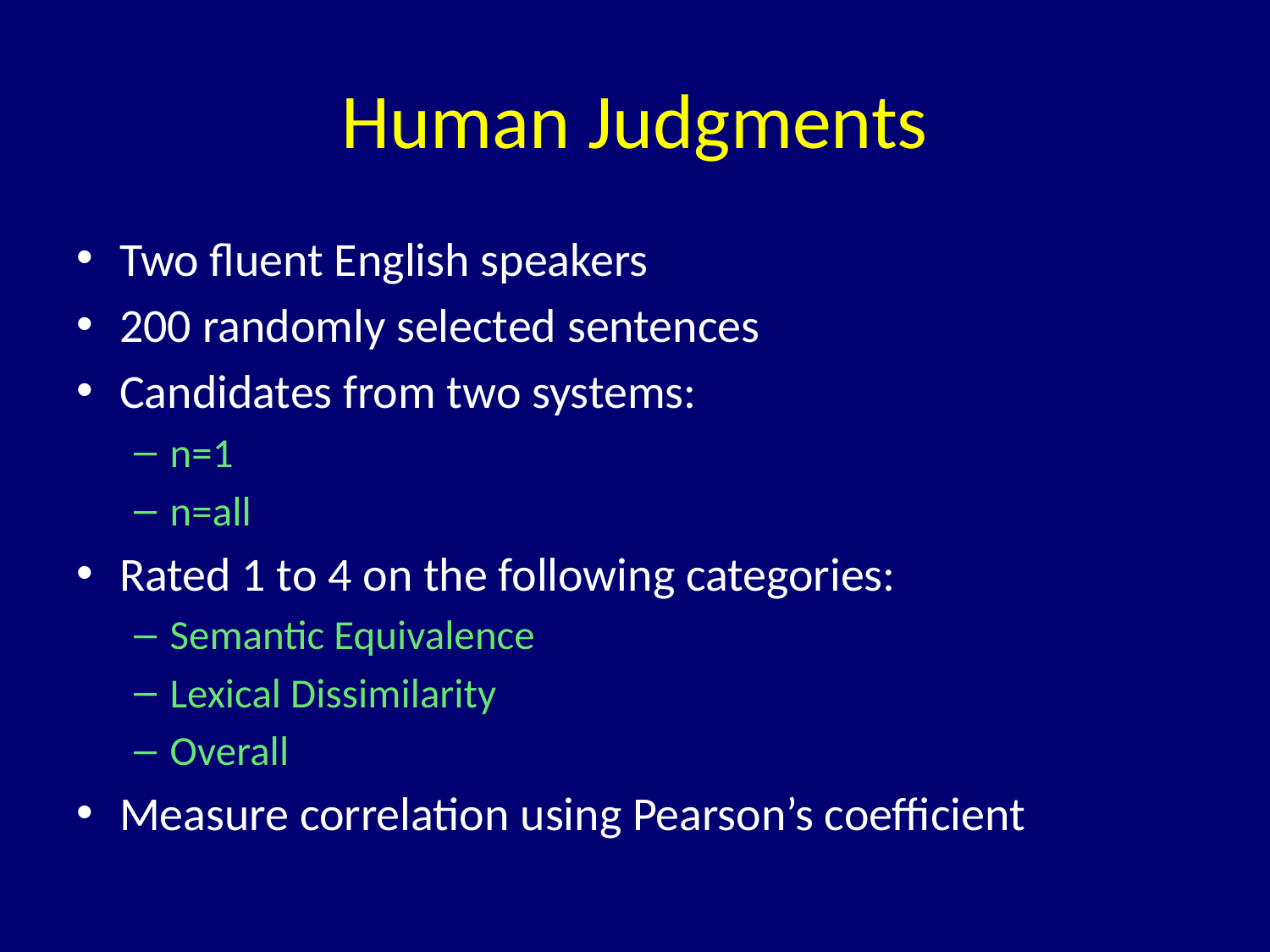

# Human Judgments
Two fluent English speakers
200 randomly selected sentences
Candidates from two systems:
n=1
n=all
Rated 1 to 4 on the following categories:
Semantic Equivalence
Lexical Dissimilarity
Overall
Measure correlation using Pearson’s coefficient